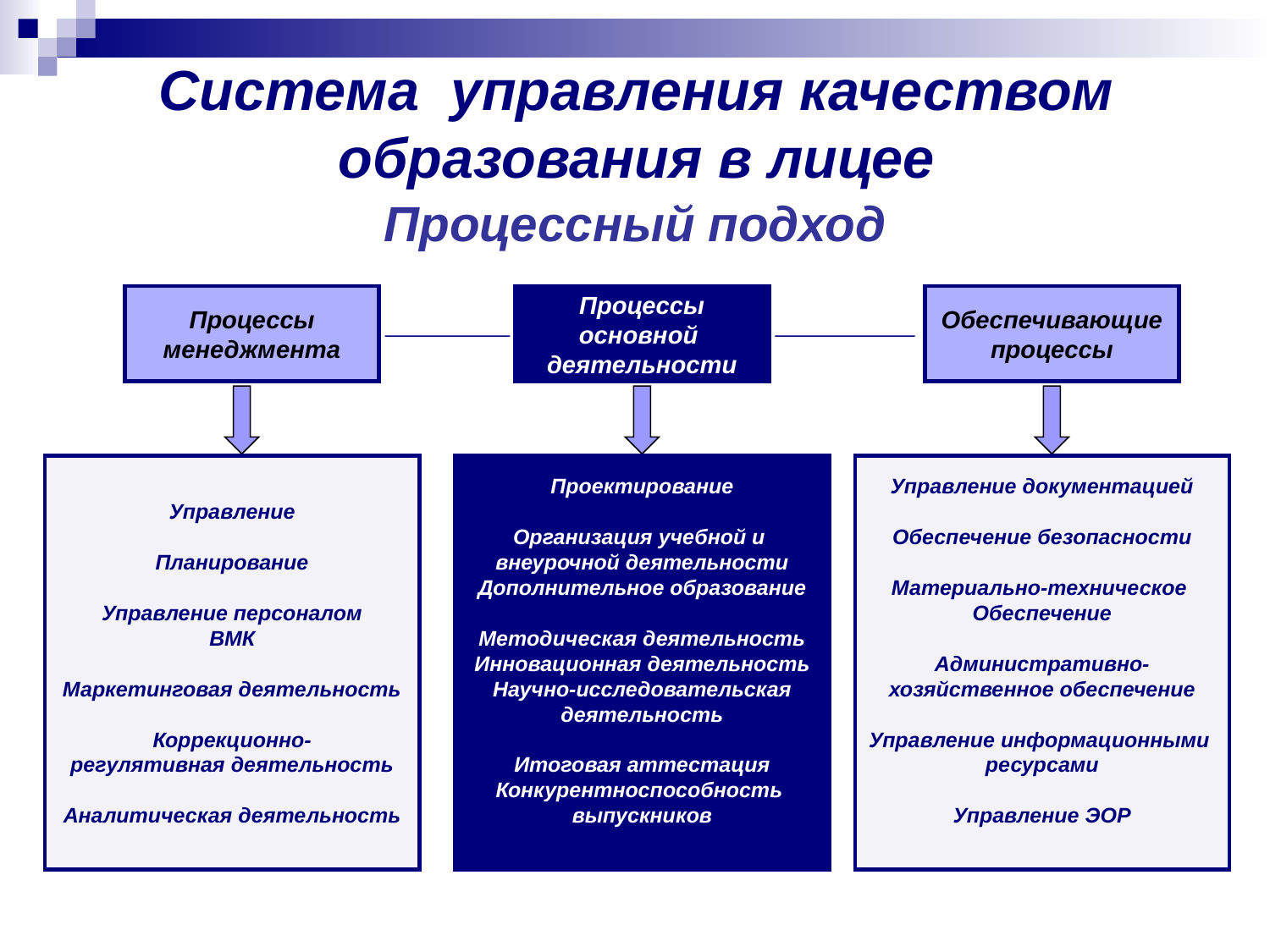

# Система  управления качеством образования в лицее
Процессный подход
Процессы
менеджмента
Процессы
основной
деятельности
Обеспечивающие
процессы

Управление

Планирование

Управление персоналом
ВМК

Маркетинговая деятельность

Коррекционно-
регулятивная деятельность

Аналитическая деятельность

Проектирование

Организация учебной и
внеурочной деятельности
Дополнительное образование

Методическая деятельность
Инновационная деятельность
Научно-исследовательская
деятельность

Итоговая аттестация
Конкурентноспособность
выпускников

Управление документацией

Обеспечение безопасности

Материально-техническое
Обеспечение

Административно-
хозяйственное обеспечение

Управление информационными
ресурсами

Управление ЭОР